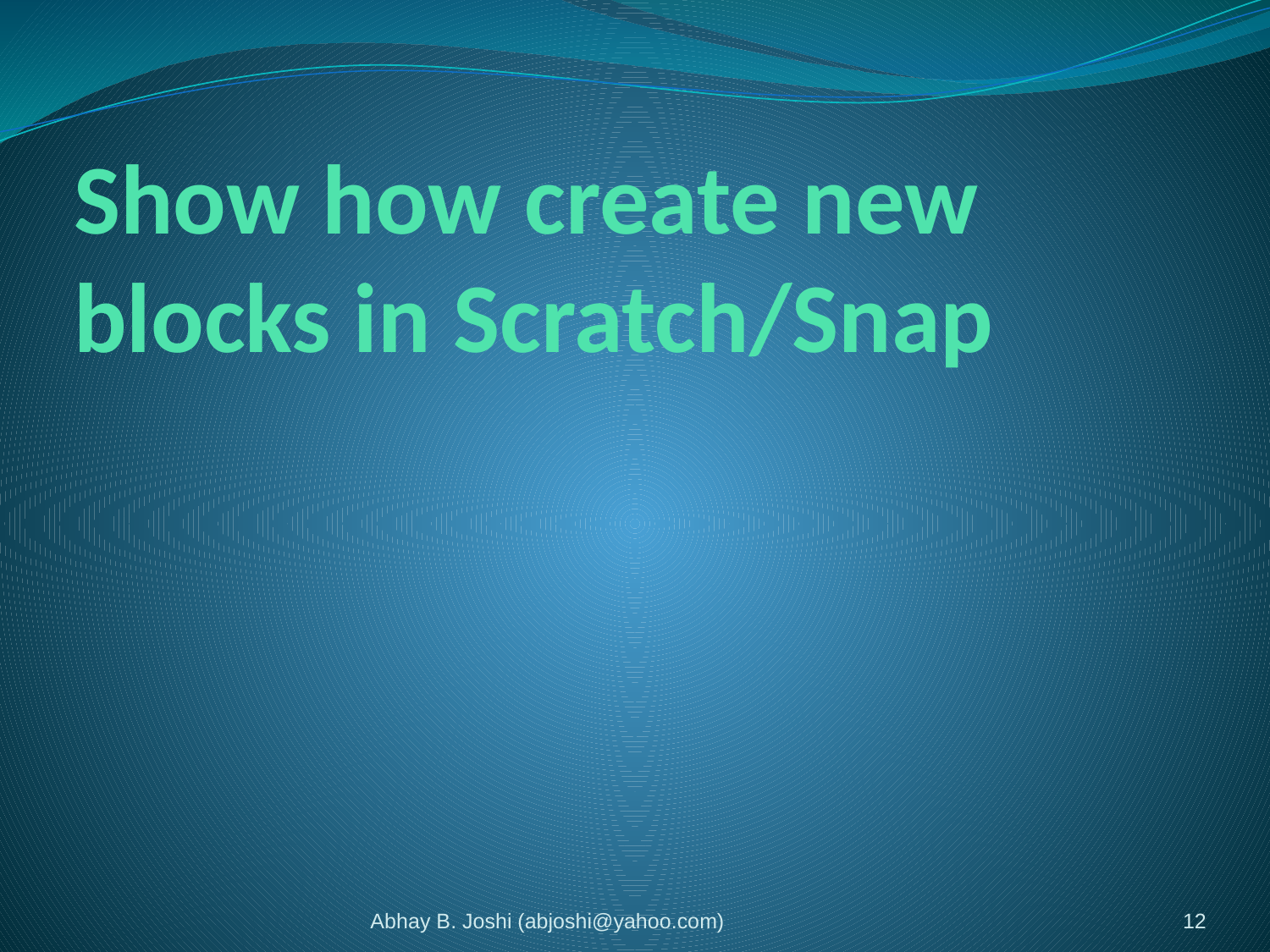

# Show how create new blocks in Scratch/Snap

Abhay B. Joshi (abjoshi@yahoo.com)
12